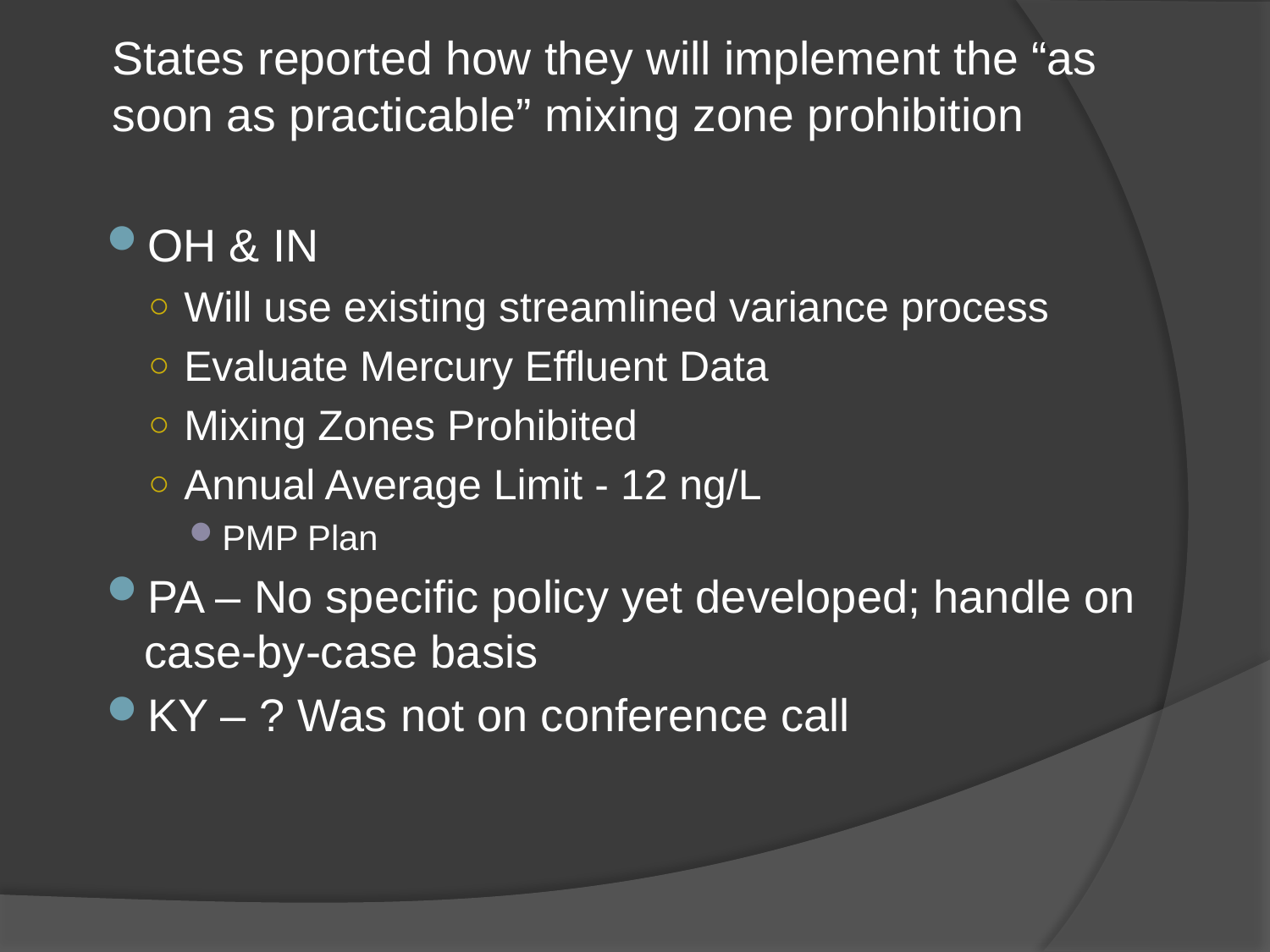

# States reported how they will implement the “as soon as practicable” mixing zone prohibition

OH & IN
Will use existing streamlined variance process
Evaluate Mercury Effluent Data
Mixing Zones Prohibited
Annual Average Limit - 12 ng/L
PMP Plan
PA – No specific policy yet developed; handle on case-by-case basis
KY – ? Was not on conference call